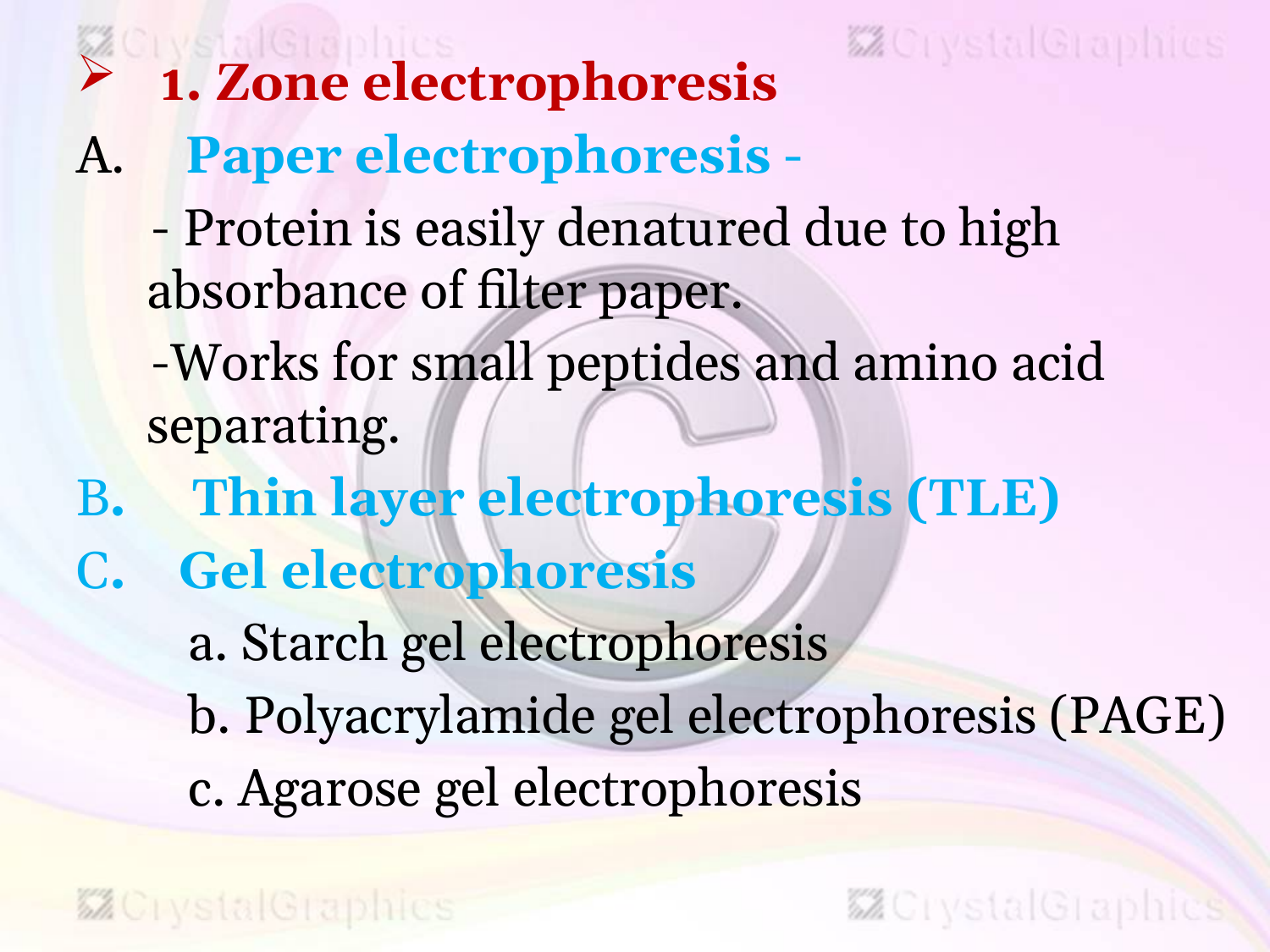

1. Zone electrophoresis
   Paper electrophoresis -
      - Protein is easily denatured due to high   	   absorbance of filter paper.
      -Works for small peptides and amino acid separating.
B.     Thin layer electrophoresis (TLE)
C.    Gel electrophoresis
         a. Starch gel electrophoresis
         b. Polyacrylamide gel electrophoresis (PAGE)
         c. Agarose gel electrophoresis